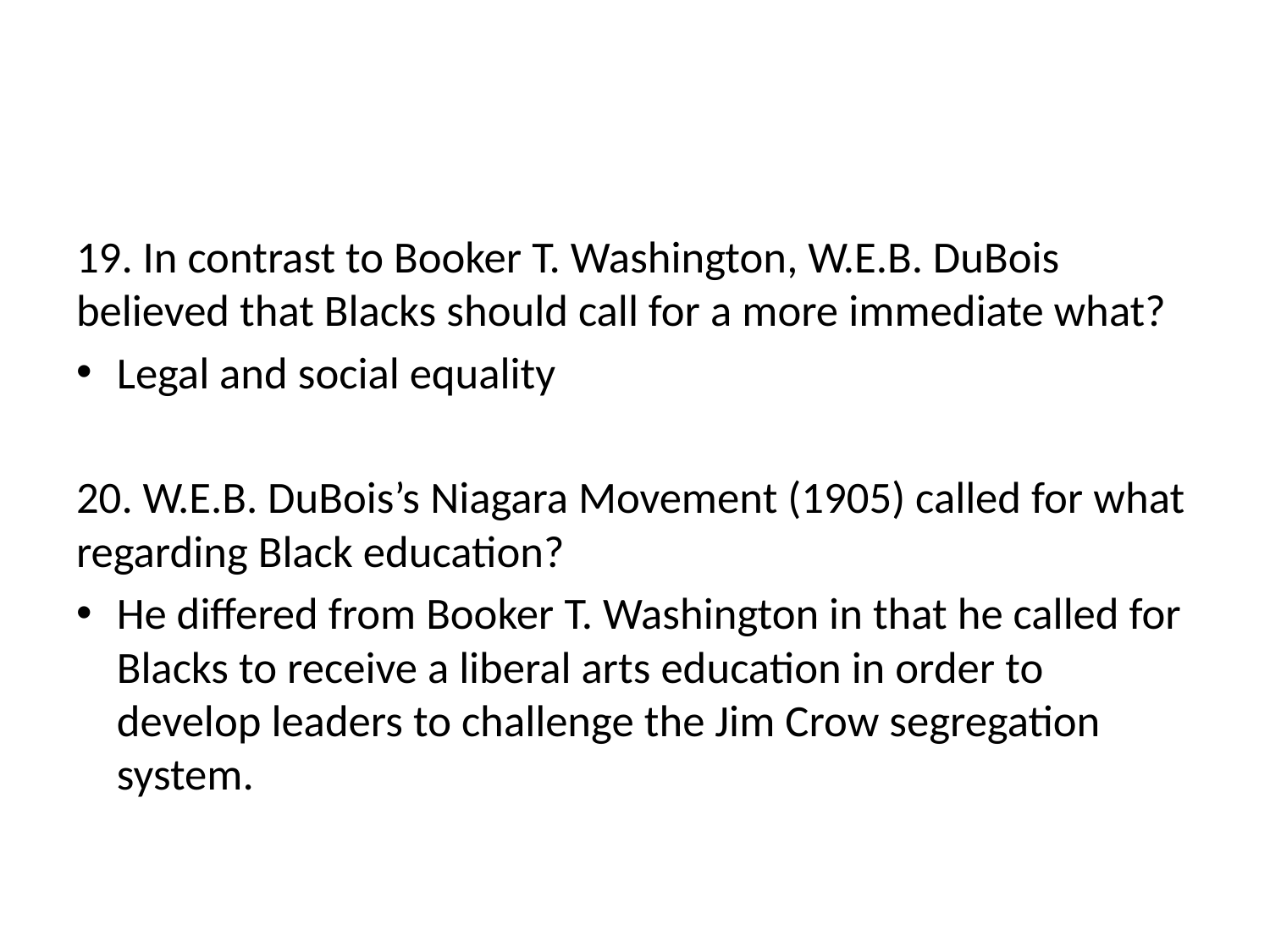

#
19. In contrast to Booker T. Washington, W.E.B. DuBois believed that Blacks should call for a more immediate what?
Legal and social equality

20. W.E.B. DuBois’s Niagara Movement (1905) called for what regarding Black education?
He differed from Booker T. Washington in that he called for Blacks to receive a liberal arts education in order to develop leaders to challenge the Jim Crow segregation system.